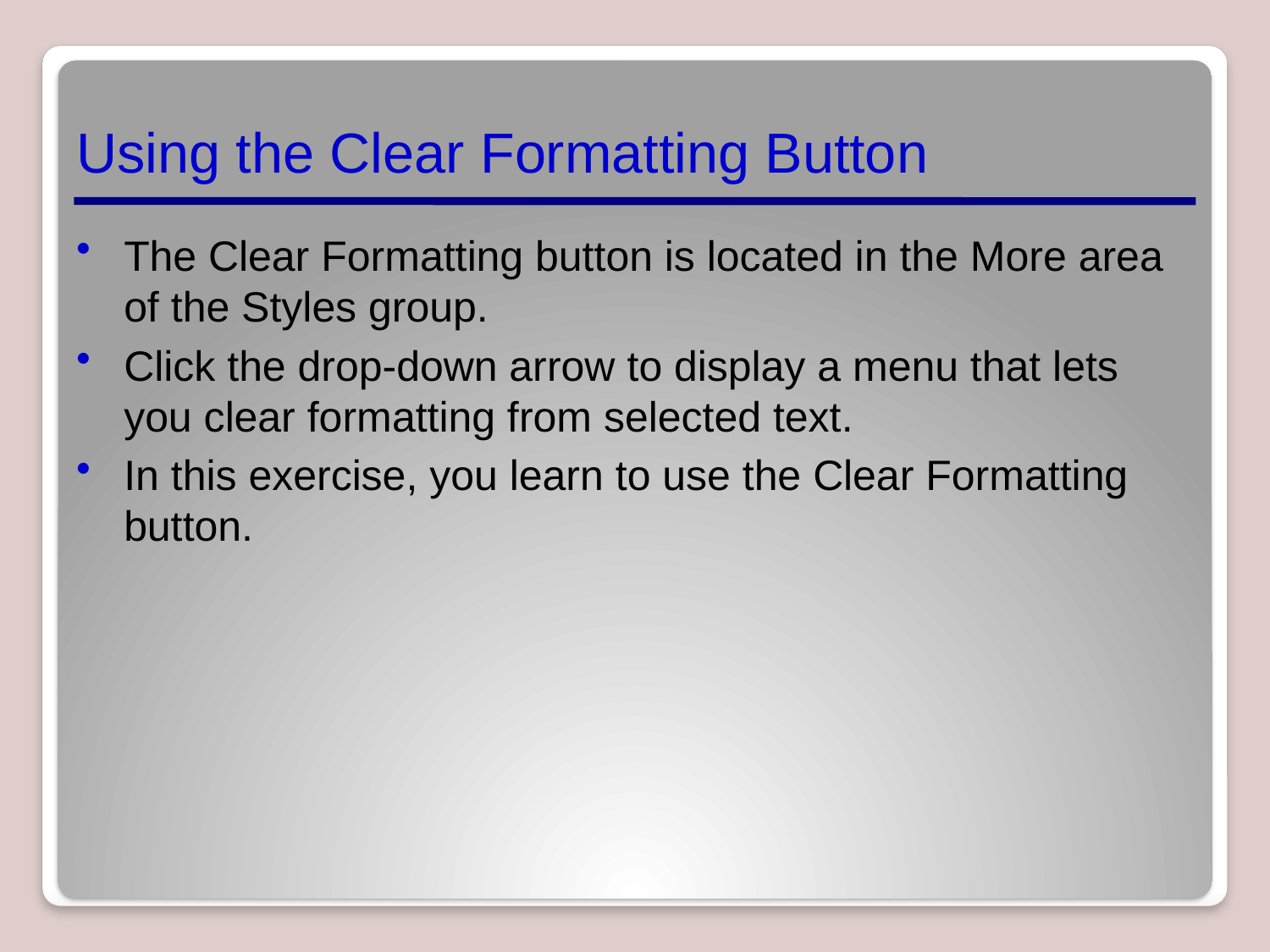

# Using the Clear Formatting Button
The Clear Formatting button is located in the More area of the Styles group.
Click the drop-down arrow to display a menu that lets you clear formatting from selected text.
In this exercise, you learn to use the Clear Formatting button.